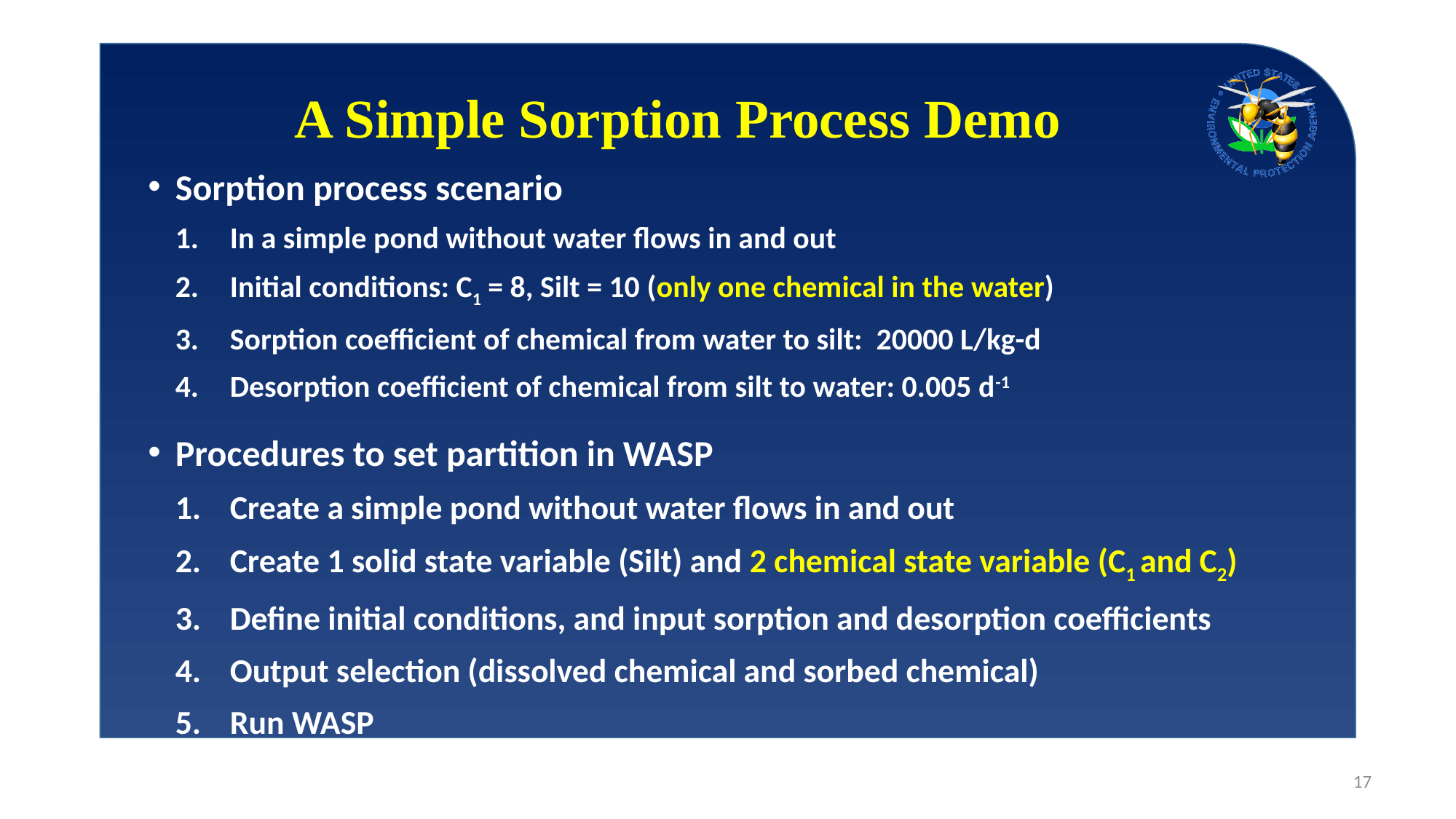

A Simple Sorption Process Demo
Sorption process scenario
In a simple pond without water flows in and out
Initial conditions: C1 = 8, Silt = 10 (only one chemical in the water)
Sorption coefficient of chemical from water to silt:  20000 L/kg-d
Desorption coefficient of chemical from silt to water: 0.005 d-1

Procedures to set partition in WASP
Create a simple pond without water flows in and out
Create 1 solid state variable (Silt) and 2 chemical state variable (C1 and C2)
Define initial conditions, and input sorption and desorption coefficients
Output selection (dissolved chemical and sorbed chemical)
Run WASP
17